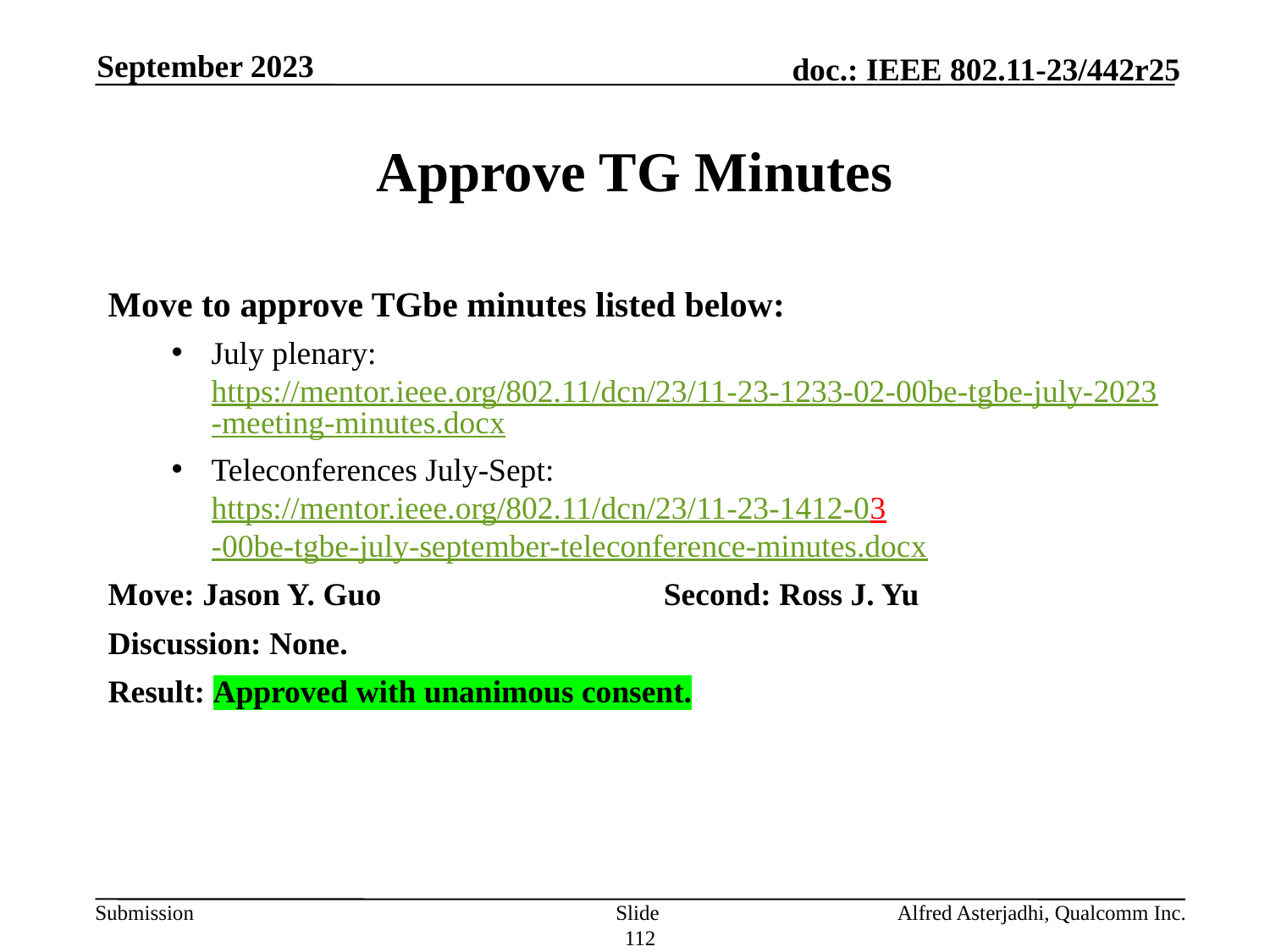

September 2023
# Approve TG Minutes
Move to approve TGbe minutes listed below:
July plenary: https://mentor.ieee.org/802.11/dcn/23/11-23-1233-02-00be-tgbe-july-2023-meeting-minutes.docx
Teleconferences July-Sept: https://mentor.ieee.org/802.11/dcn/23/11-23-1412-03-00be-tgbe-july-september-teleconference-minutes.docx
Move: Jason Y. Guo			Second: Ross J. Yu
Discussion: None.
Result: Approved with unanimous consent.

Slide 112
Alfred Asterjadhi, Qualcomm Inc.